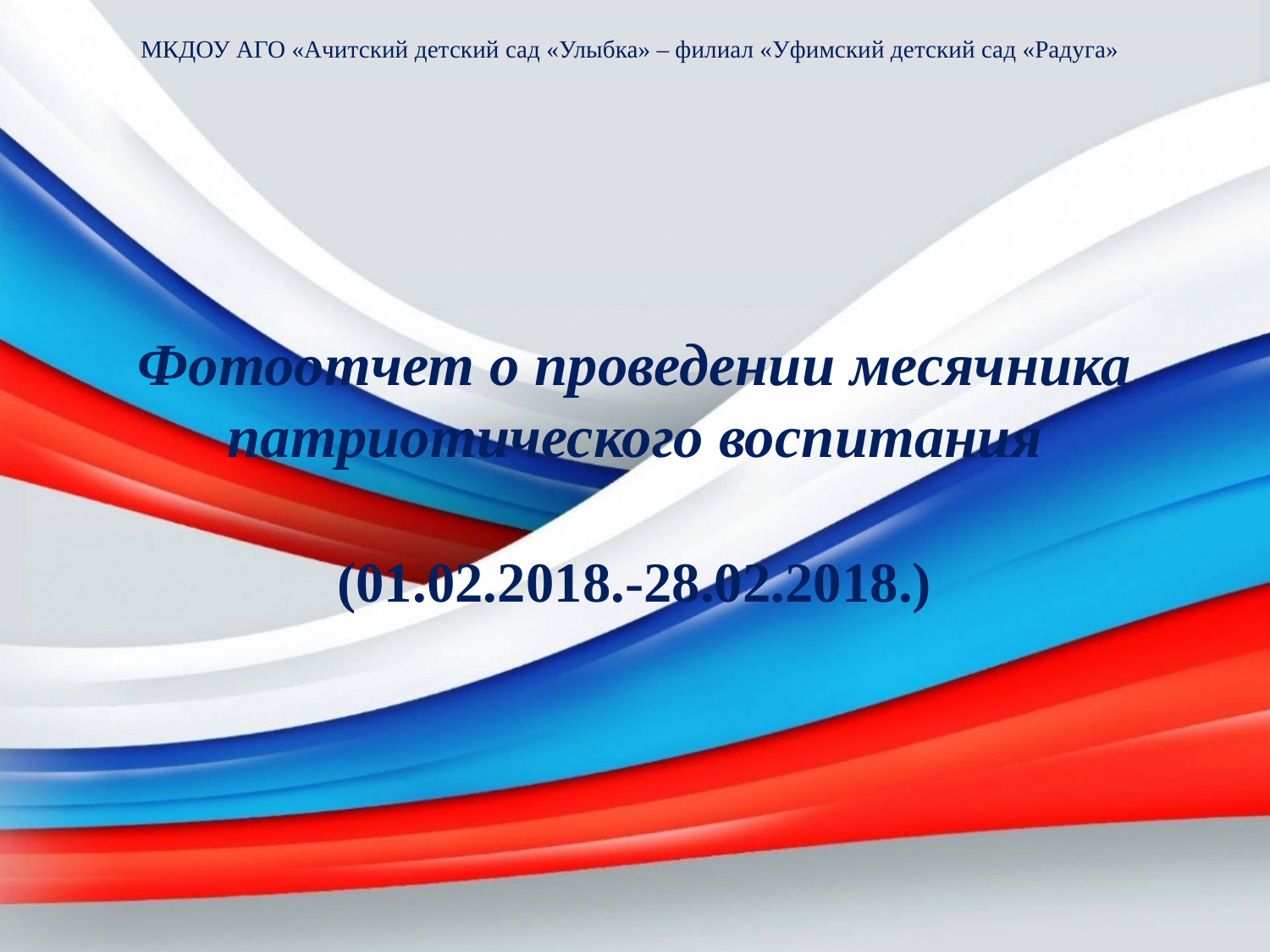

МКДОУ АГО «Ачитский детский сад «Улыбка» – филиал «Уфимский детский сад «Радуга»
# Фотоотчет о проведении месячника патриотического воспитания
(01.02.2018.-28.02.2018.)